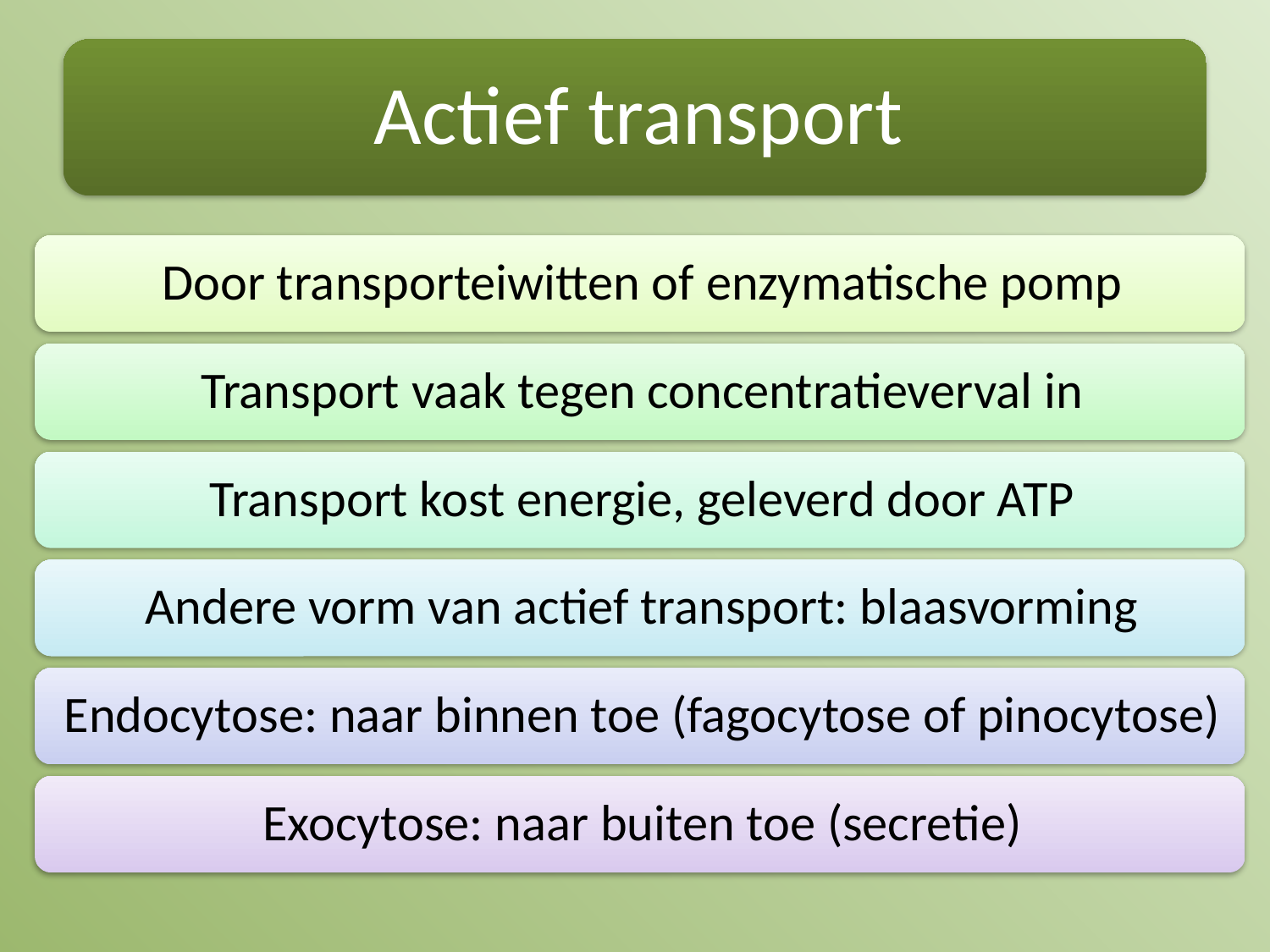

Actief transport
Door transporteiwitten of enzymatische pomp
Transport vaak tegen concentratieverval in
Transport kost energie, geleverd door ATP
Andere vorm van actief transport: blaasvorming
Endocytose: naar binnen toe (fagocytose of pinocytose)
Exocytose: naar buiten toe (secretie)